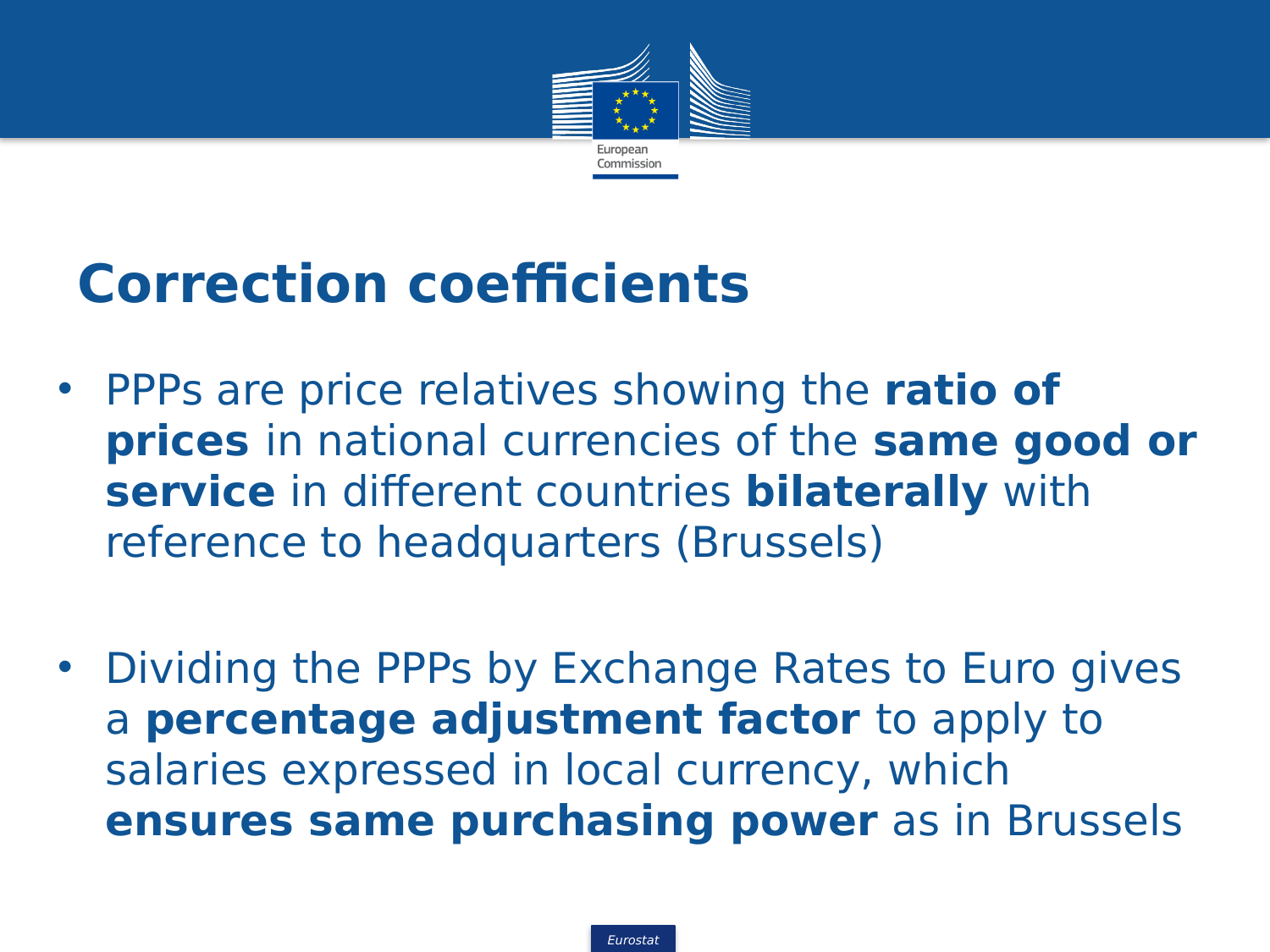

# Correction coefficients
PPPs are price relatives showing the ratio of prices in national currencies of the same good or service in different countries bilaterally with reference to headquarters (Brussels)

Dividing the PPPs by Exchange Rates to Euro gives a percentage adjustment factor to apply to salaries expressed in local currency, which ensures same purchasing power as in Brussels